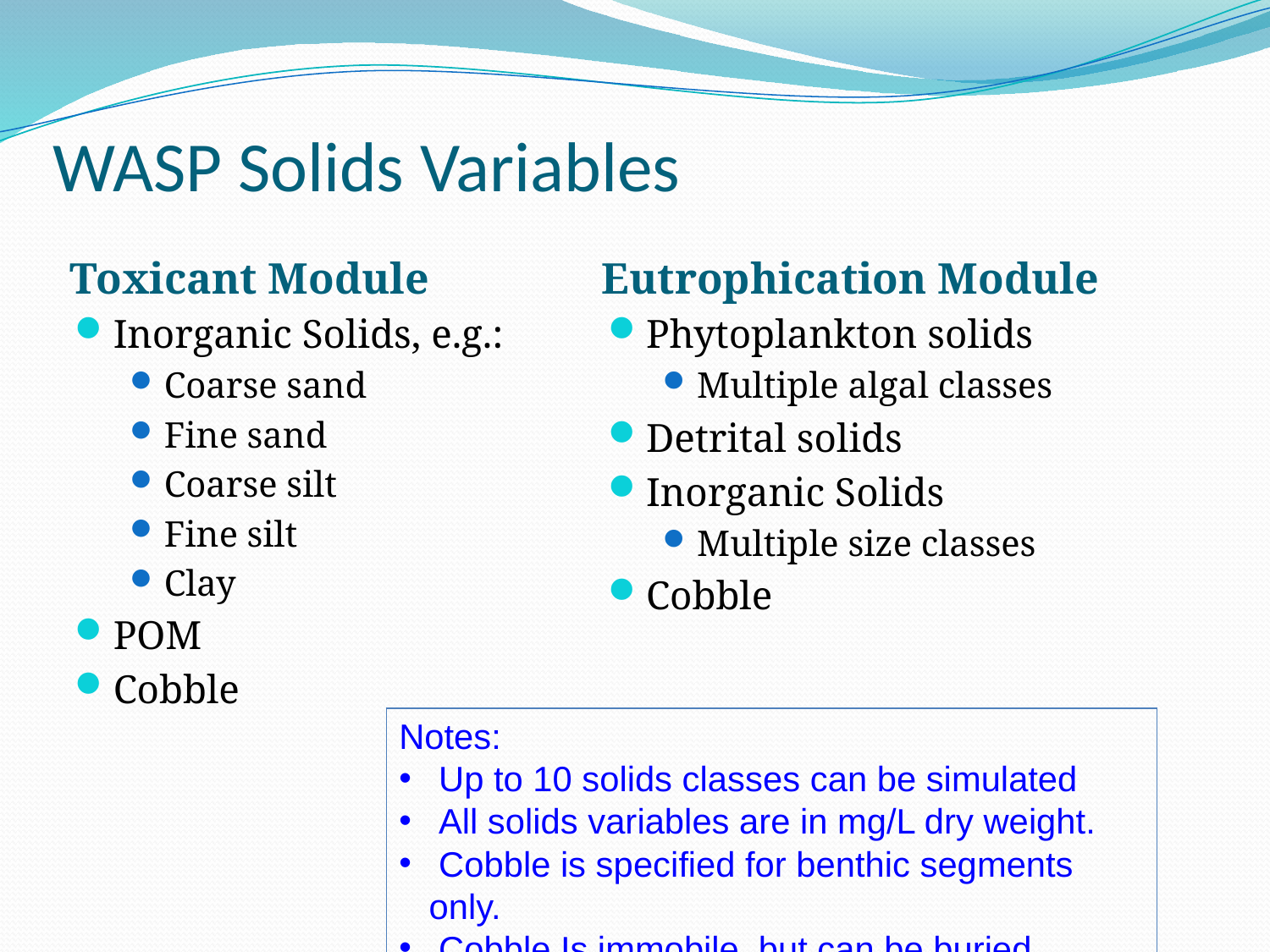

# WASP Solids Variables
Toxicant Module
Eutrophication Module
Inorganic Solids, e.g.:
Coarse sand
Fine sand
Coarse silt
Fine silt
Clay
POM
Cobble
Phytoplankton solids
Multiple algal classes
Detrital solids
Inorganic Solids
Multiple size classes
Cobble
Notes:
 Up to 10 solids classes can be simulated
 All solids variables are in mg/L dry weight.
 Cobble is specified for benthic segments only.
 Cobble Is immobile, but can be buried.